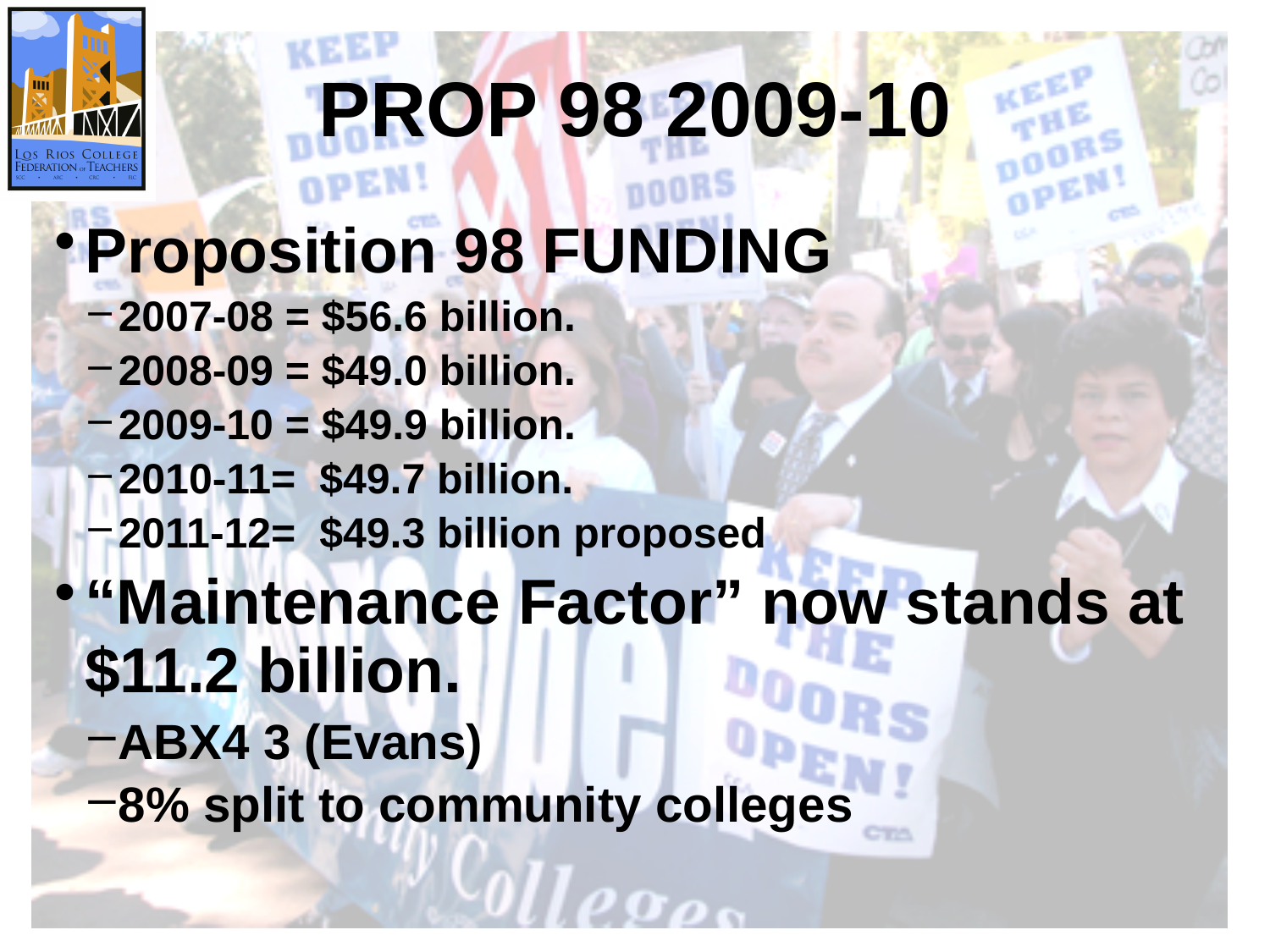

PROP 98 2009-10
Proposition 98 FUNDING
2007-08 = $56.6 billion.
2008-09 = $49.0 billion.
2009-10 = $49.9 billion.
2010-11=  $49.7 billion.
2011-12=  $49.3 billion proposed
“Maintenance Factor” now stands at $11.2 billion.
ABX4 3 (Evans)
8% split to community colleges